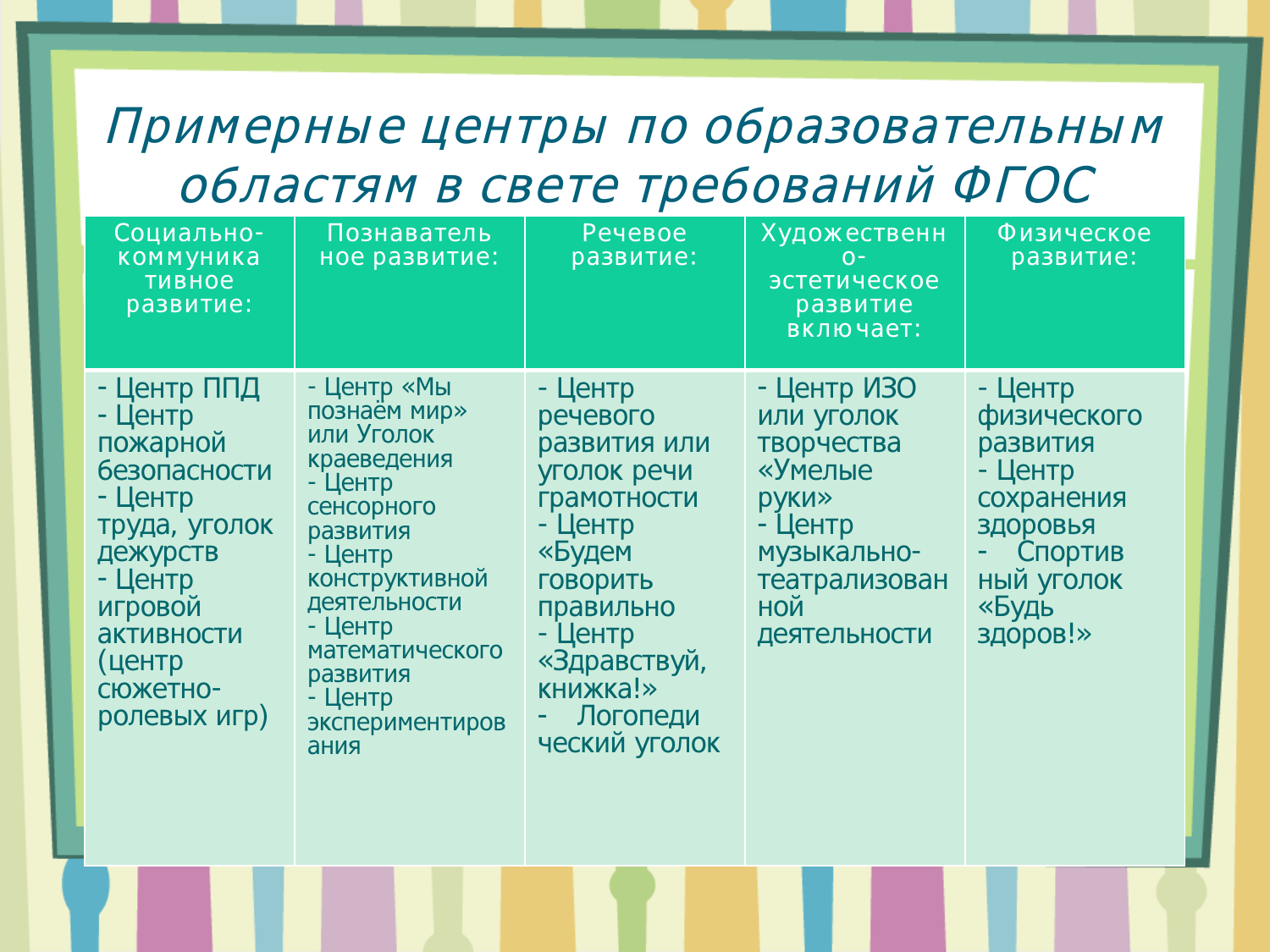

# Примерные центры по образовательным областям в свете требований ФГОС
| Социально-коммуника тивное развитие: | Познаватель ное развитие: | Речевое развитие: | Художественно-эстетическое развитие включает: | Физическое развитие: |
| --- | --- | --- | --- | --- |
| Центр ППД Центр пожарной безопасности Центр труда, уголок дежурств Центр игровой активности (центр сюжетно-ролевых игр) | - Центр «Мы познаём мир» или Уголок краеведения - Центр сенсорного развития - Центр конструктивной деятельности - Центр математического развития - Центр экспериментирования | - Центр речевого развития или уголок речи грамотности - Центр «Будем говорить правильно - Центр «Здравствуй, книжка!» Логопеди ческий уголок | Центр ИЗО или уголок творчества «Умелые руки» Центр музыкально-театрализованной деятельности | - Центр физического развития - Центр сохранения здоровья Спортив ный уголок «Будь здоров!» |